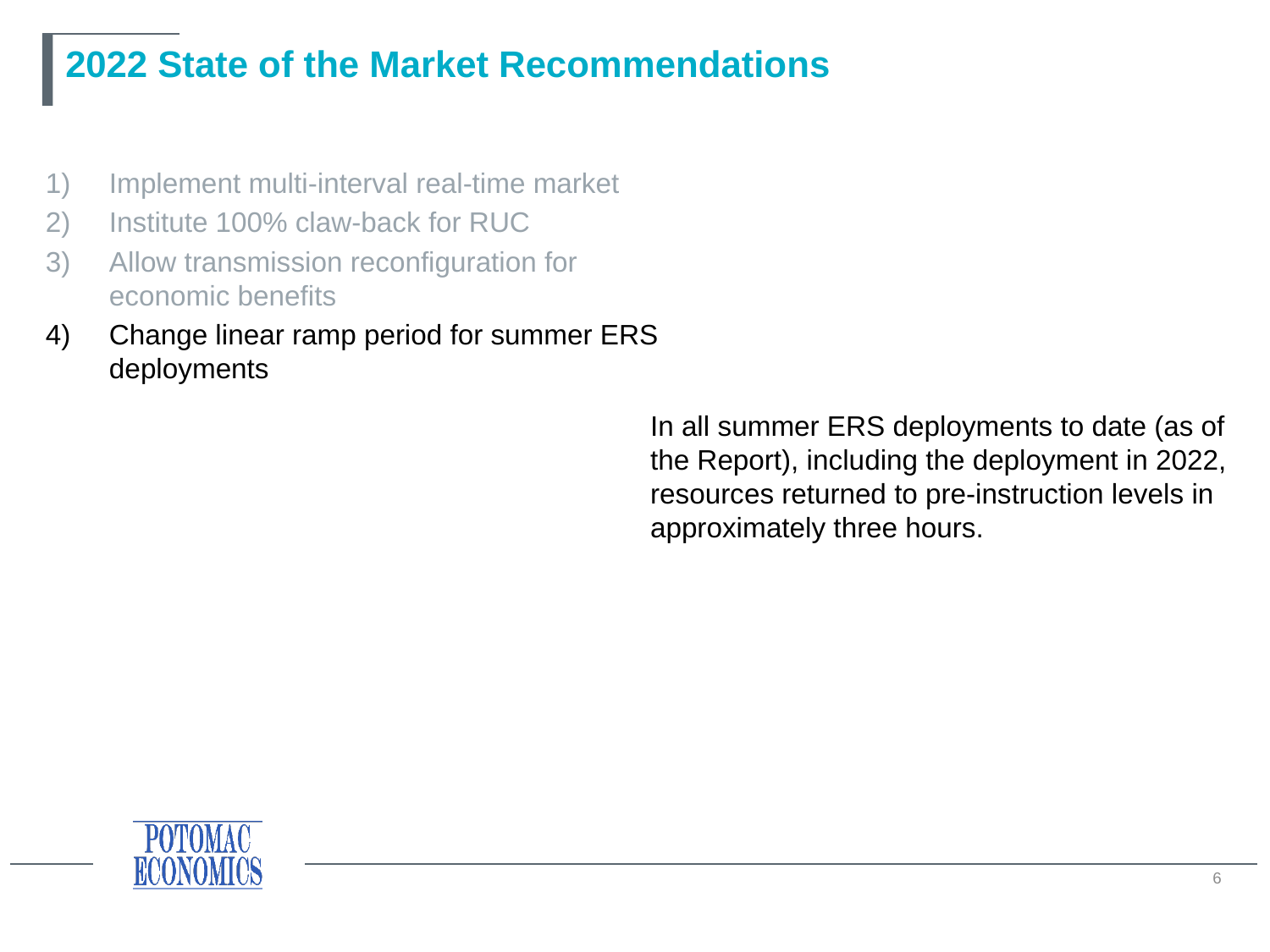

# 2022 State of the Market Recommendations
Implement multi-interval real-time market
Institute 100% claw-back for RUC
Allow transmission reconfiguration for economic benefits
Change linear ramp period for summer ERS deployments
In all summer ERS deployments to date (as of the Report), including the deployment in 2022, resources returned to pre-instruction levels in approximately three hours.
6